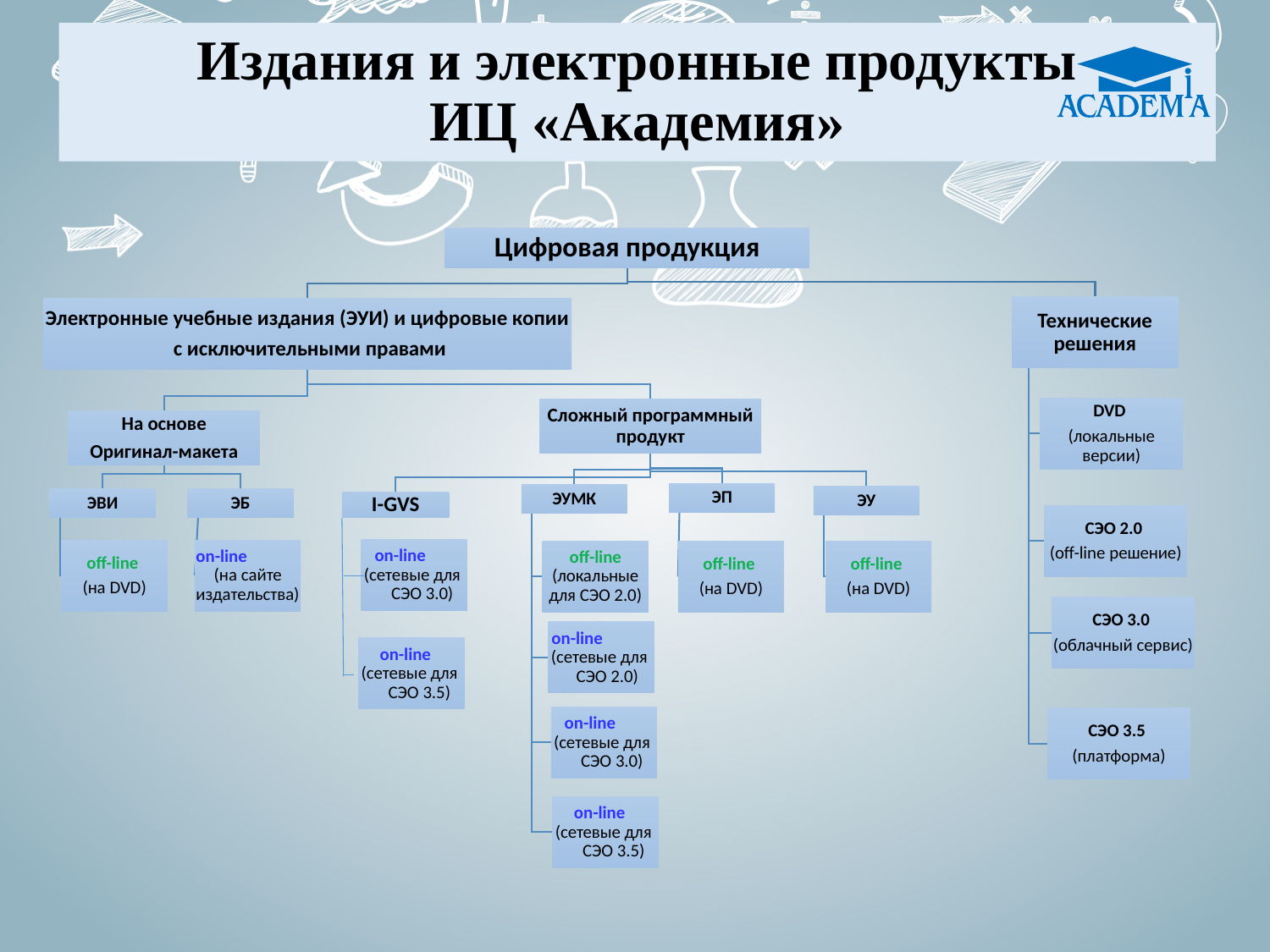

# Издания и электронные продукты ИЦ «Академия»

Цифровая продукция
Электронные учебные издания (ЭУИ) и цифровые копии
 с исключительными правами
На основе
Оригинал-макета
ЭВИ
off-line
(на DVD)
ЭБ
on-line              (на сайте издательства)
Сложный программный продукт
I-GVS
ЭУМК
off-line (локальные для СЭО 2.0)
on-line             (сетевые для     СЭО 2.0)
on-line        (сетевые для      СЭО 3.0)
on-line    (сетевые для      СЭО 3.5)
ЭП
off-line
(на DVD)
ЭУ
off-line
(на DVD)
Технические решения
DVD
(локальные версии)
СЭО 2.0
(off-line решение)
СЭО 3.0
(облачный сервис)
СЭО 3.5
(платформа)
on-line        (сетевые для      СЭО 3.0)
on-line    (сетевые для      СЭО 3.5)